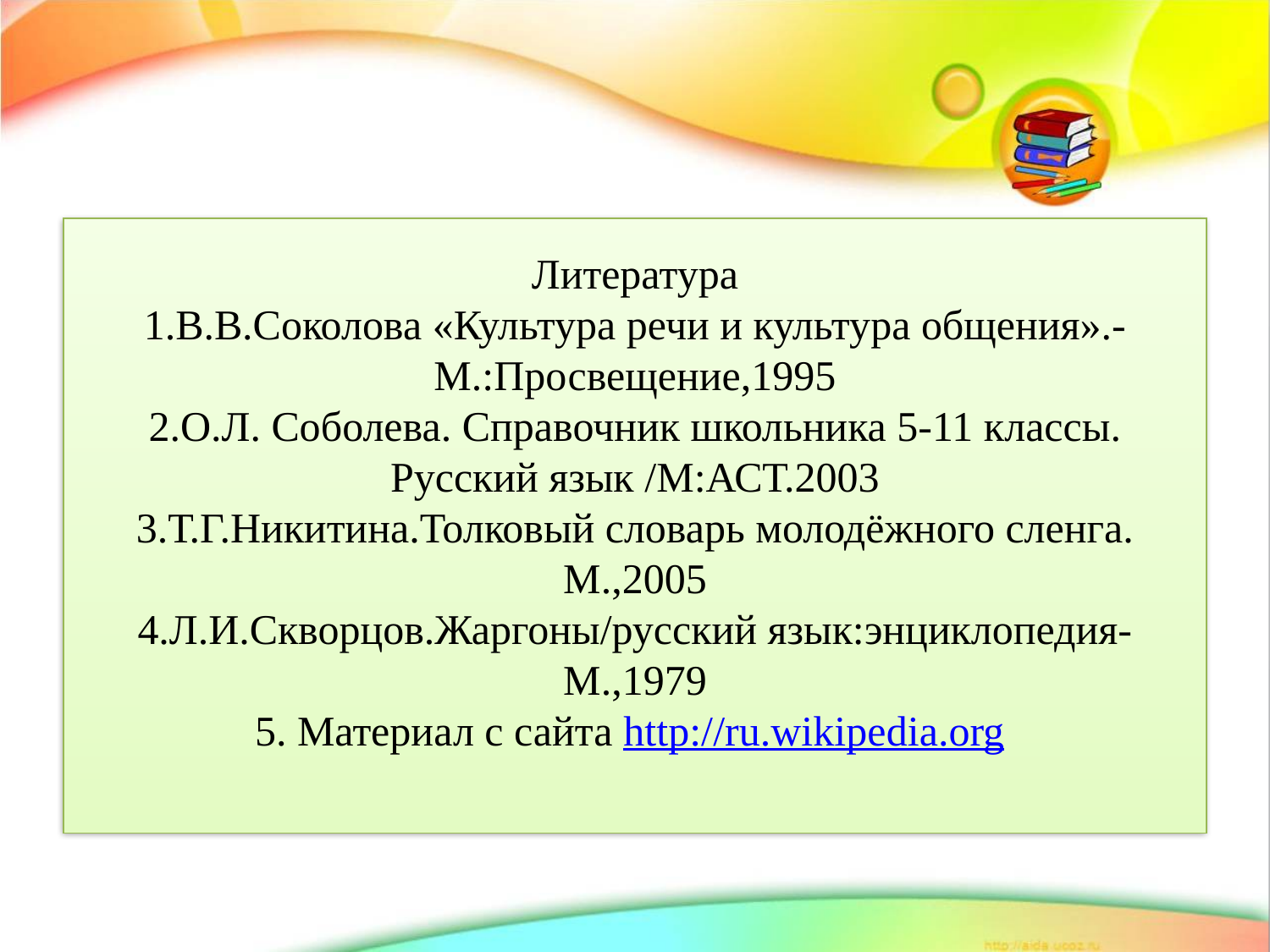

# Литература 1.В.В.Соколова «Культура речи и культура общения».-М.:Просвещение,1995 2.О.Л. Соболева. Справочник школьника 5-11 классы. Русский язык /М:АСТ.2003 3.Т.Г.Никитина.Толковый словарь молодёжного сленга. М.,2005 4.Л.И.Скворцов.Жаргоны/русский язык:энциклопедия-М.,1979 5. Материал с сайта http://ru.wikipedia.org